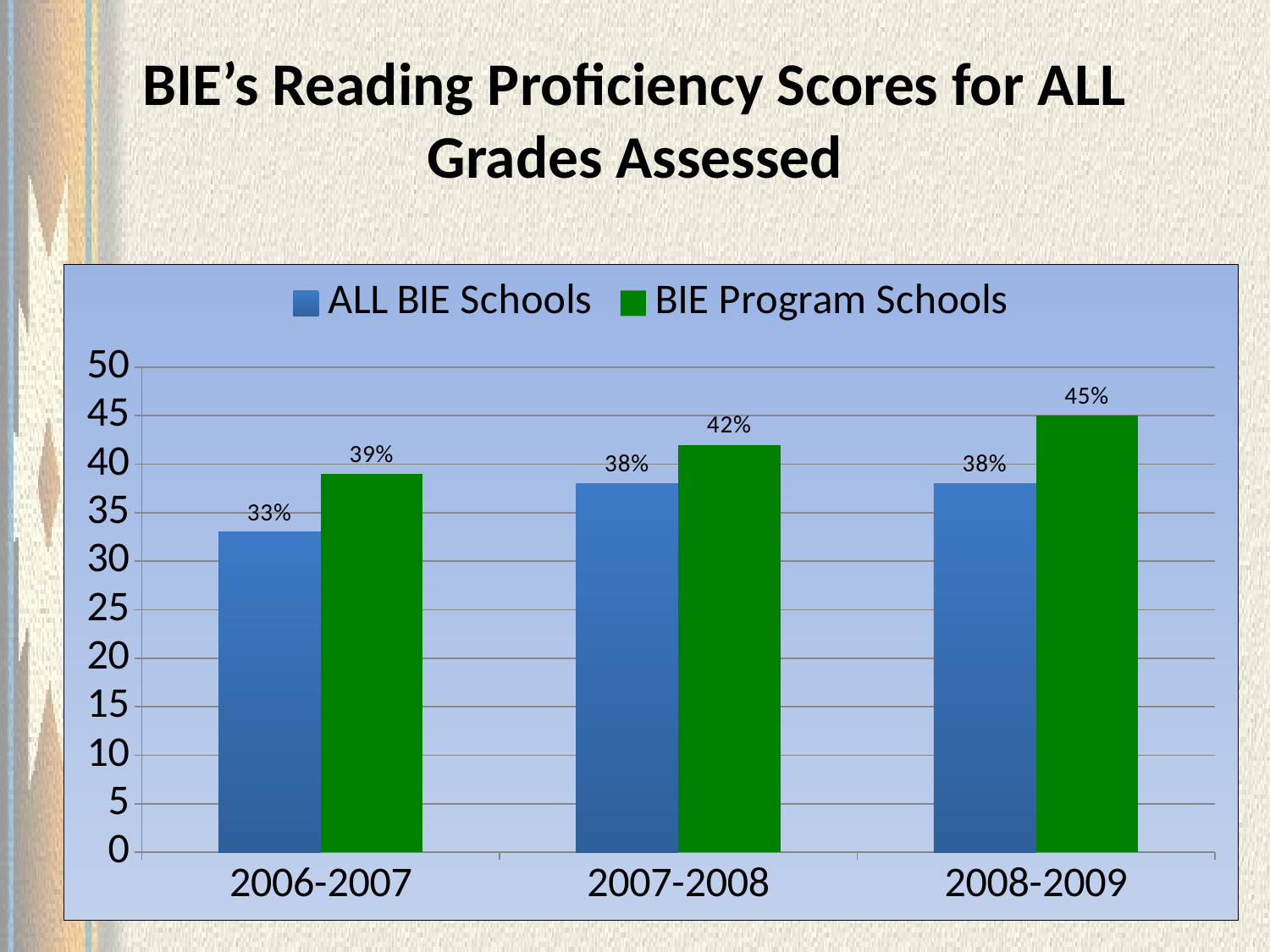

# BIE’s Reading Proficiency Scores for ALL Grades Assessed

### Chart

| Category | ALL BIE Schools | BIE Program Schools |
|---|---|---|
| 2006-2007 | 33.0 | 39.0 |
| 2007-2008 | 38.0 | 42.0 |
| 2008-2009 | 38.0 | 45.0 |